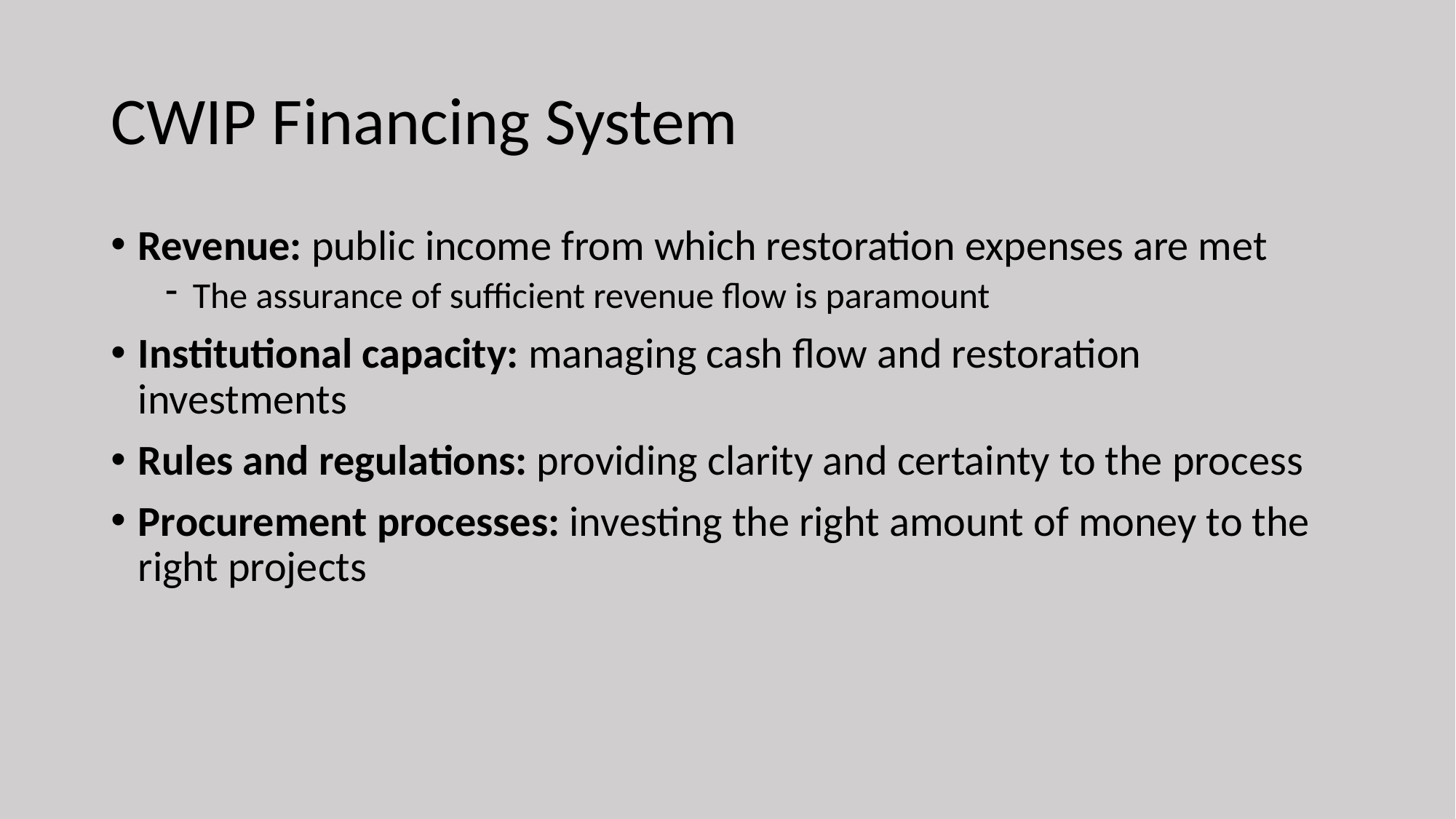

# CWIP Financing System
Revenue: public income from which restoration expenses are met
The assurance of sufficient revenue flow is paramount
Institutional capacity: managing cash flow and restoration investments
Rules and regulations: providing clarity and certainty to the process
Procurement processes: investing the right amount of money to the right projects